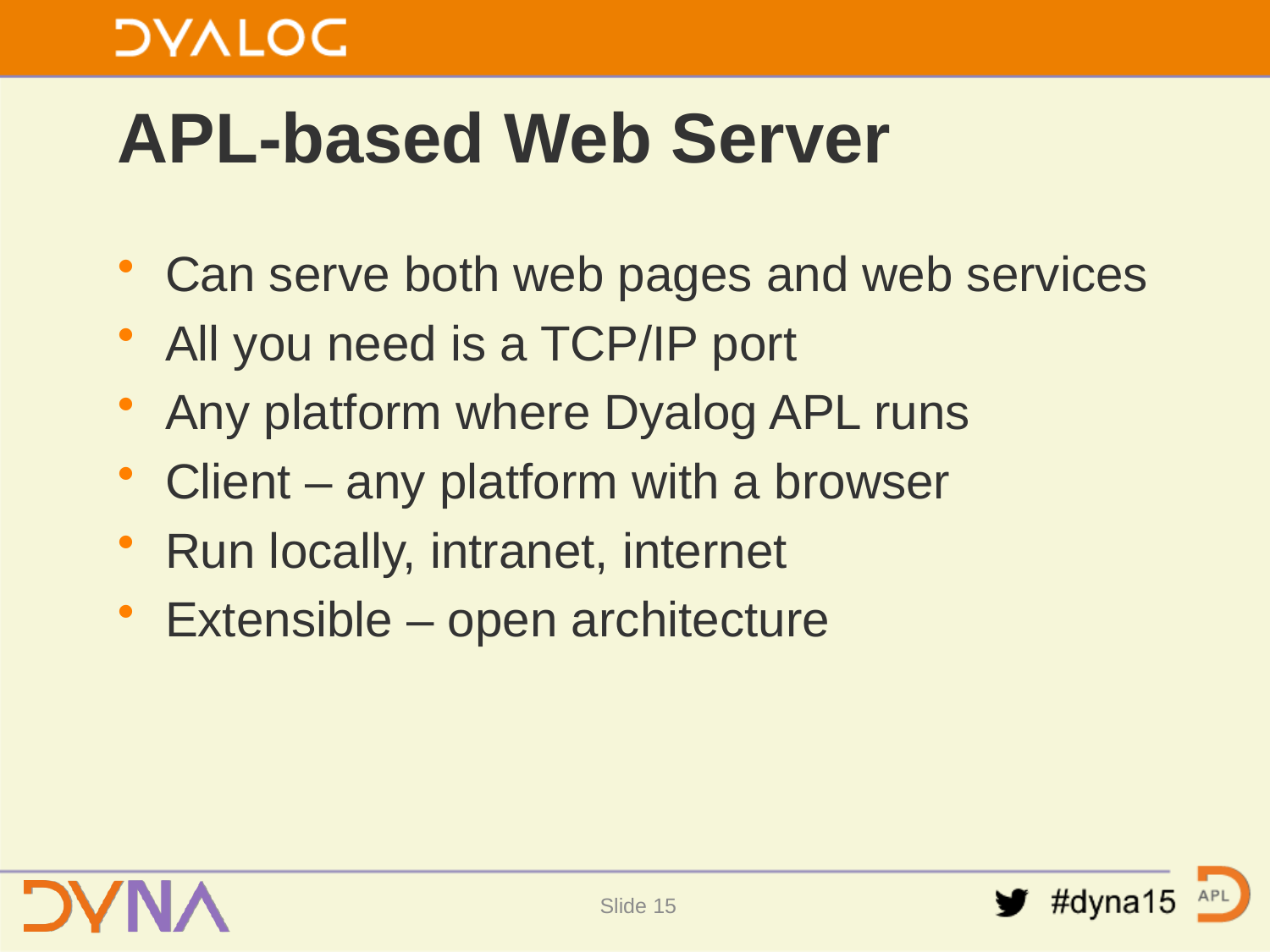

Slide 15
# APL-based Web Server
Can serve both web pages and web services
All you need is a TCP/IP port
Any platform where Dyalog APL runs
Client – any platform with a browser
Run locally, intranet, internet
Extensible – open architecture